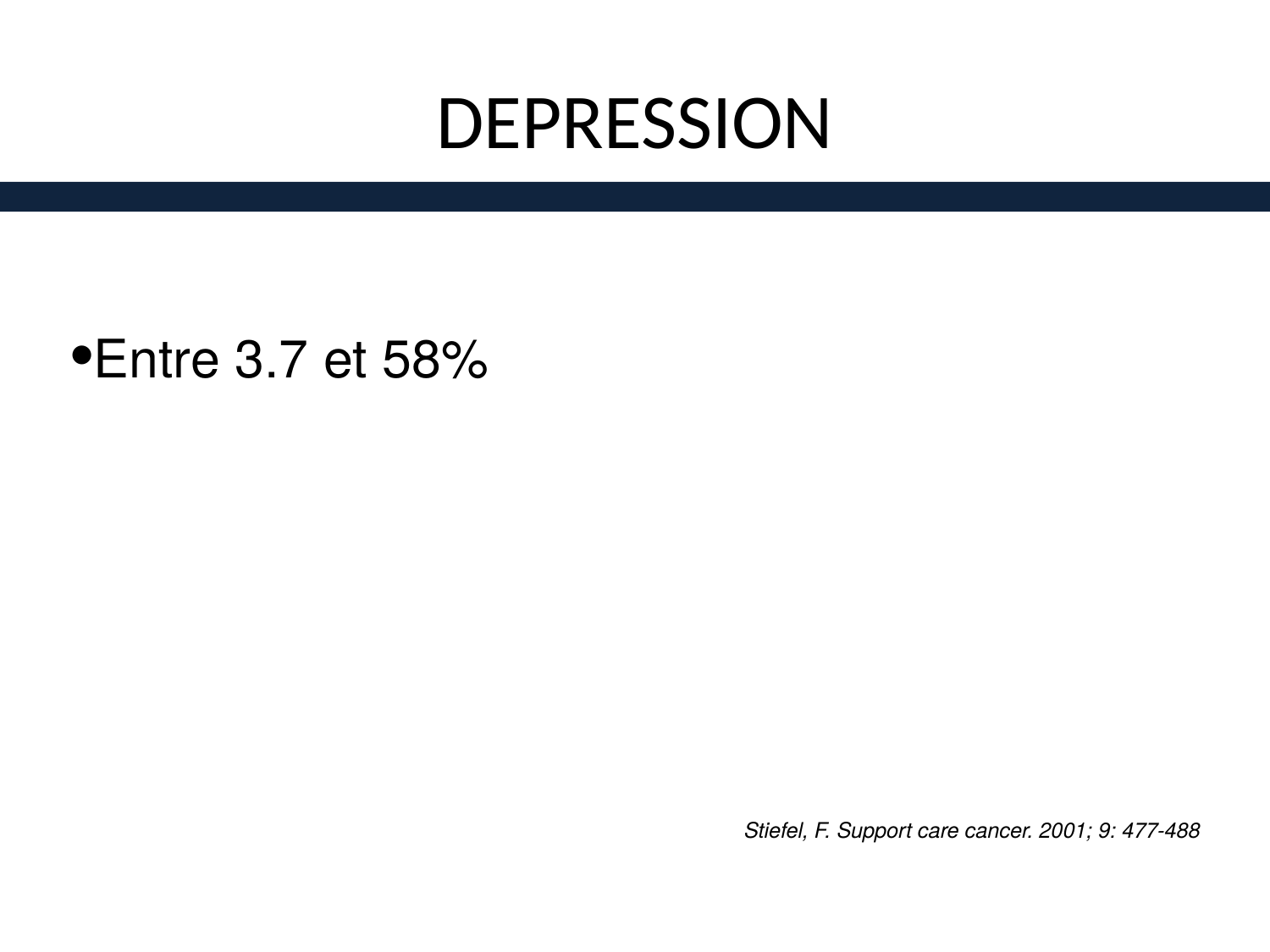

# DEPRESSION

Entre 3.7 et 58%

Stiefel, F. Support care cancer. 2001; 9: 477-488